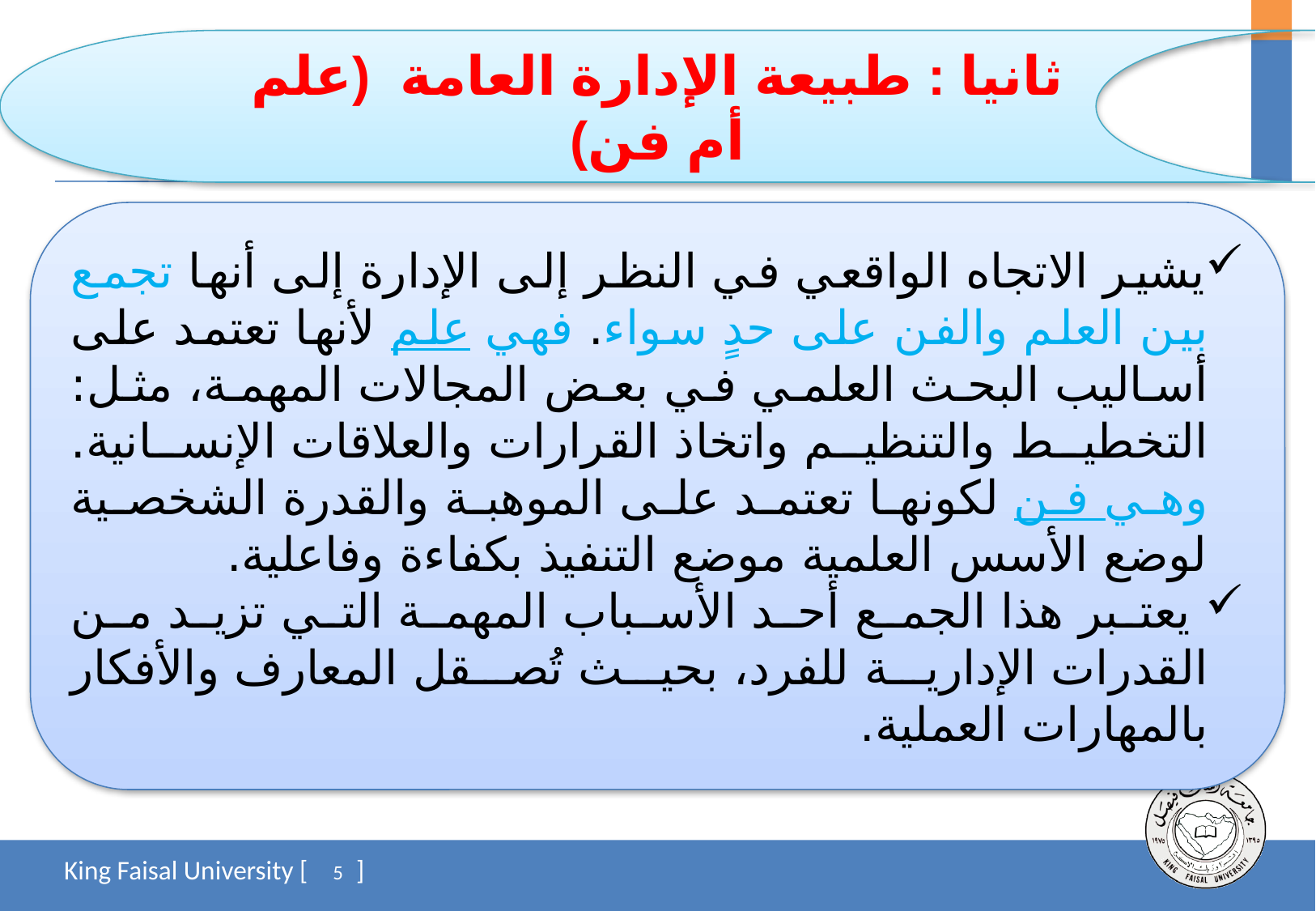

ثانيا : طبيعة الإدارة العامة  (علم أم فن)
يشير الاتجاه الواقعي في النظر إلى الإدارة إلى أنها تجمع بين العلم والفن على حدٍ سواء. فهي علم لأنها تعتمد على أساليب البحث العلمي في بعض المجالات المهمة، مثل: التخطيط والتنظيم واتخاذ القرارات والعلاقات الإنسانية. وهي فن لكونها تعتمد على الموهبة والقدرة الشخصية لوضع الأسس العلمية موضع التنفيذ بكفاءة وفاعلية.
 يعتبر هذا الجمع أحد الأسباب المهمة التي تزيد من القدرات الإدارية للفرد، بحيث تُصقل المعارف والأفكار بالمهارات العملية.
5